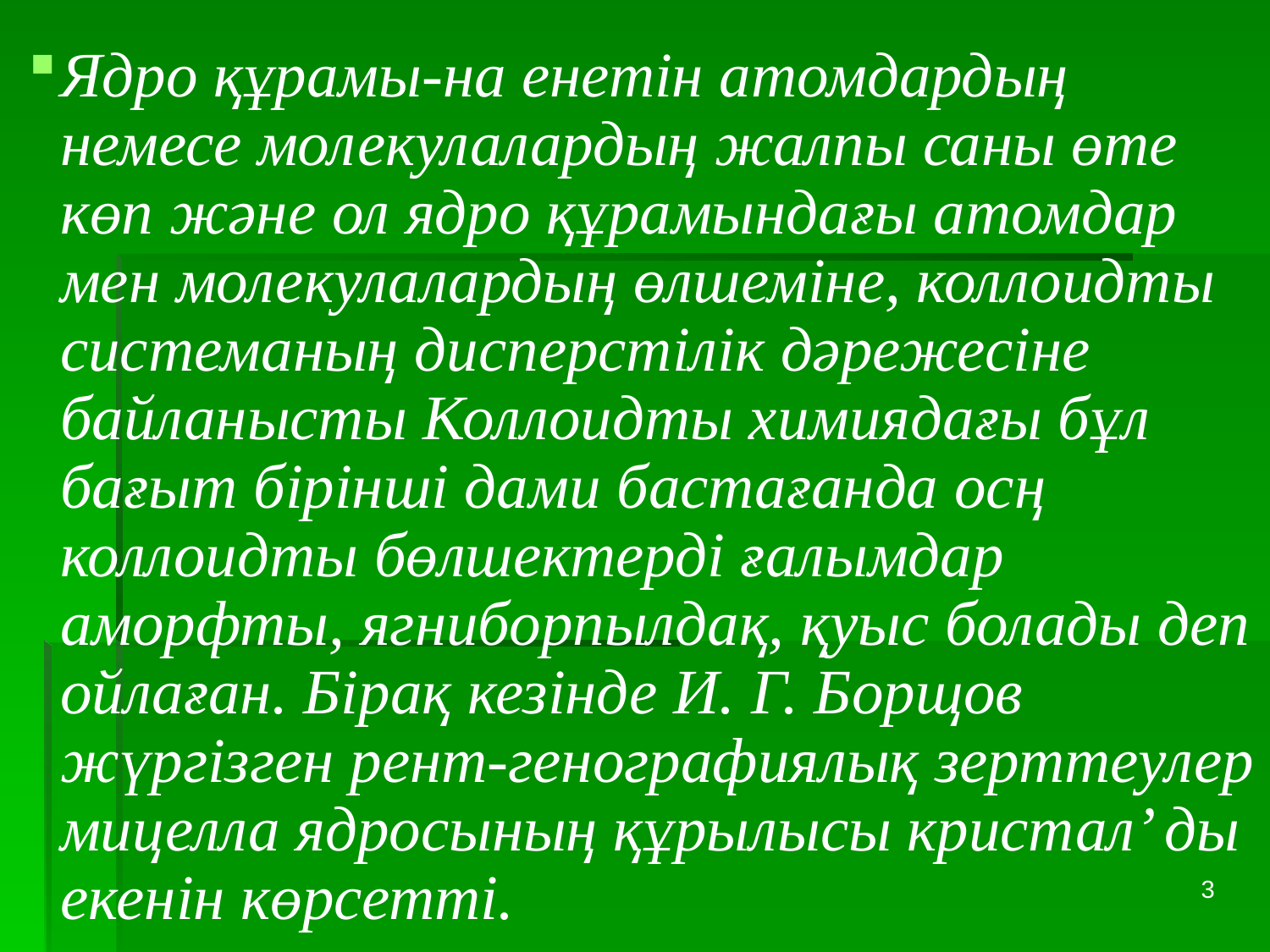

Ядро құрамы-на енетін атомдардың немесе молекулалардың жалпы саны өте көп және ол ядро құрамындағы атомдар мен молекулалардың өлшеміне, коллоидты системаның дисперстілік дәрежесіне байланысты Коллоидты химиядағы бұл бағыт бірінші дами бастағанда осң коллоидты бөлшектерді ғалымдар аморфты, ягниборпылдақ, қуыс болады деп ойлаған. Бірақ кезінде И. Г. Борщов жүргізген рент-генографиялық зерттеулер мицелла ядросының құрылысы кристал’ ды екенін көрсетті.

3